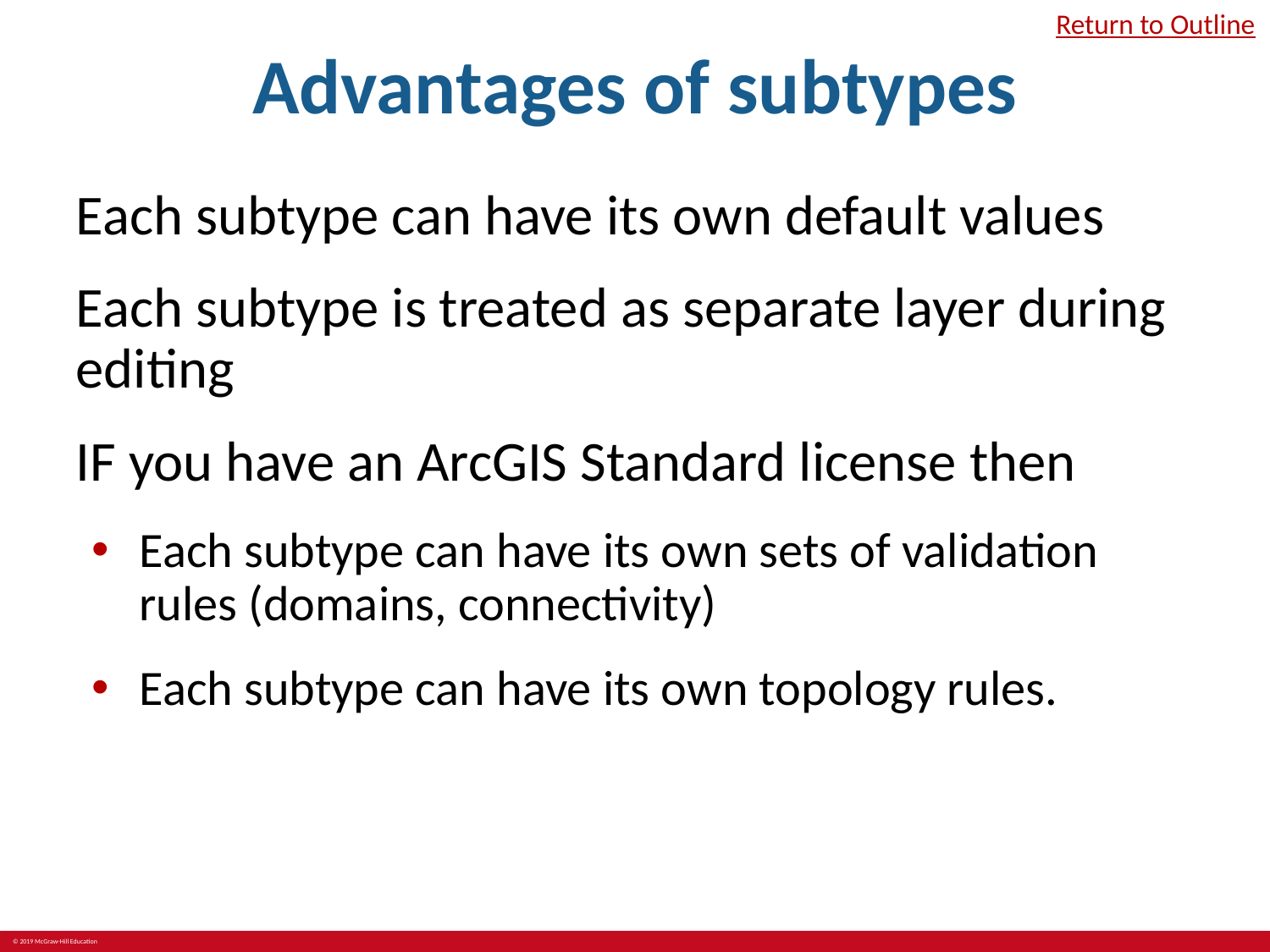

# Advantages of subtypes
Return to Outline
Each subtype can have its own default values
Each subtype is treated as separate layer during editing
IF you have an ArcGIS Standard license then
Each subtype can have its own sets of validation rules (domains, connectivity)
Each subtype can have its own topology rules.